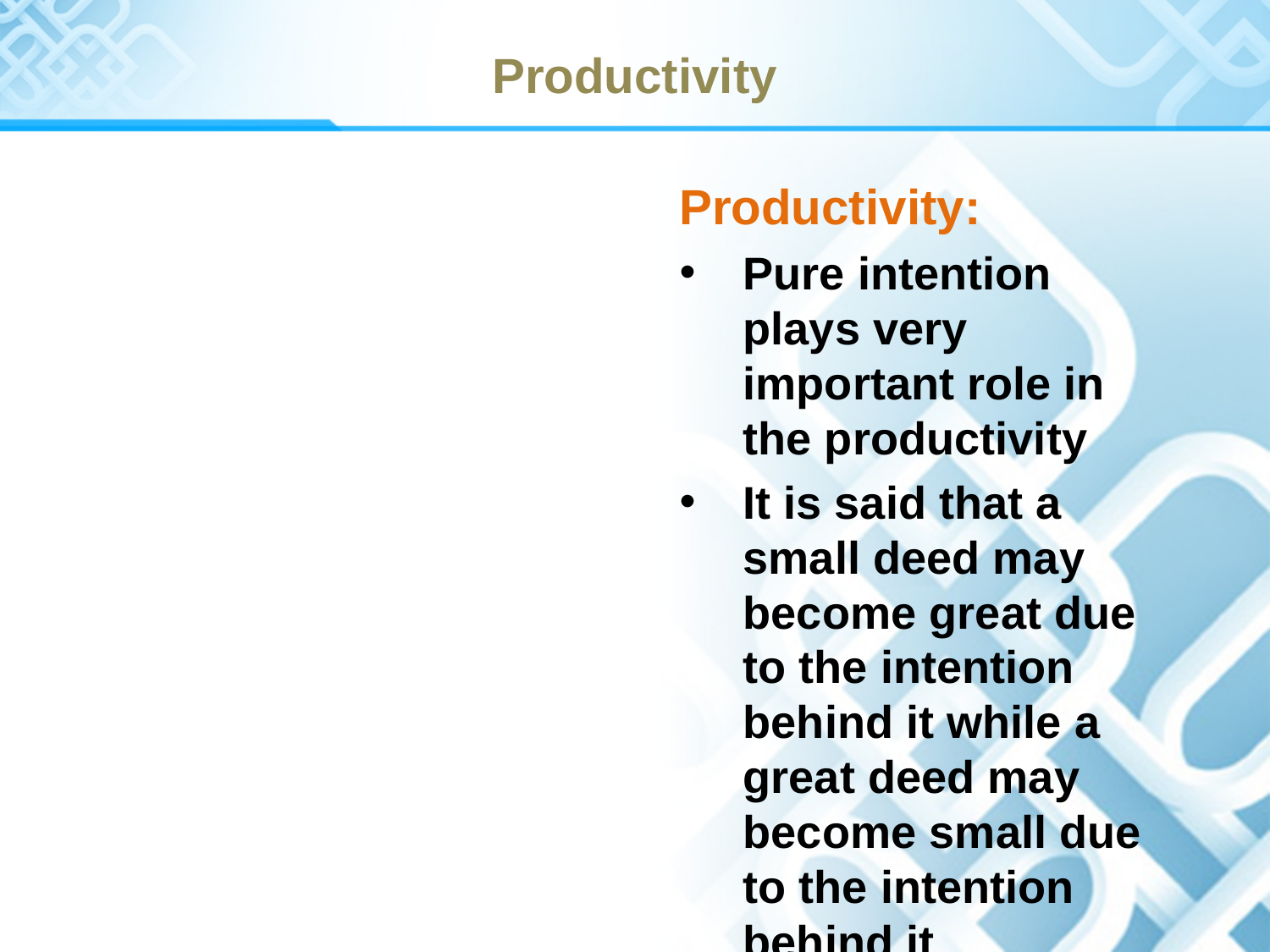

Productivity
Productivity:
Pure intention plays very important role in the productivity
It is said that a small deed may become great due to the intention behind it while a great deed may become small due to the intention behind it